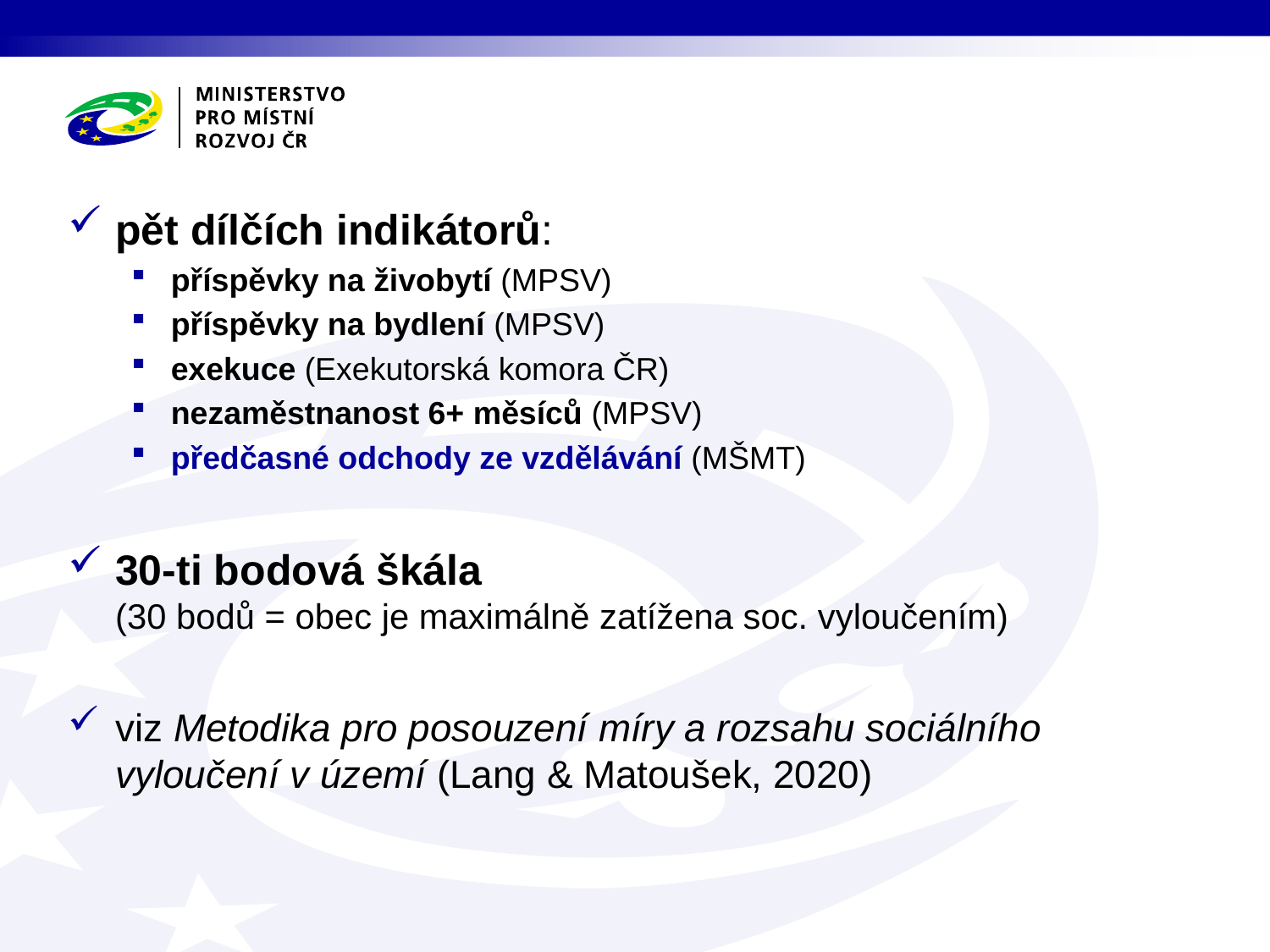

pět dílčích indikátorů:
příspěvky na živobytí (MPSV)
příspěvky na bydlení (MPSV)
exekuce (Exekutorská komora ČR)
nezaměstnanost 6+ měsíců (MPSV)
předčasné odchody ze vzdělávání (MŠMT)

30-ti bodová škála
(30 bodů = obec je maximálně zatížena soc. vyloučením)

viz Metodika pro posouzení míry a rozsahu sociálního vyloučení v území (Lang & Matoušek, 2020)